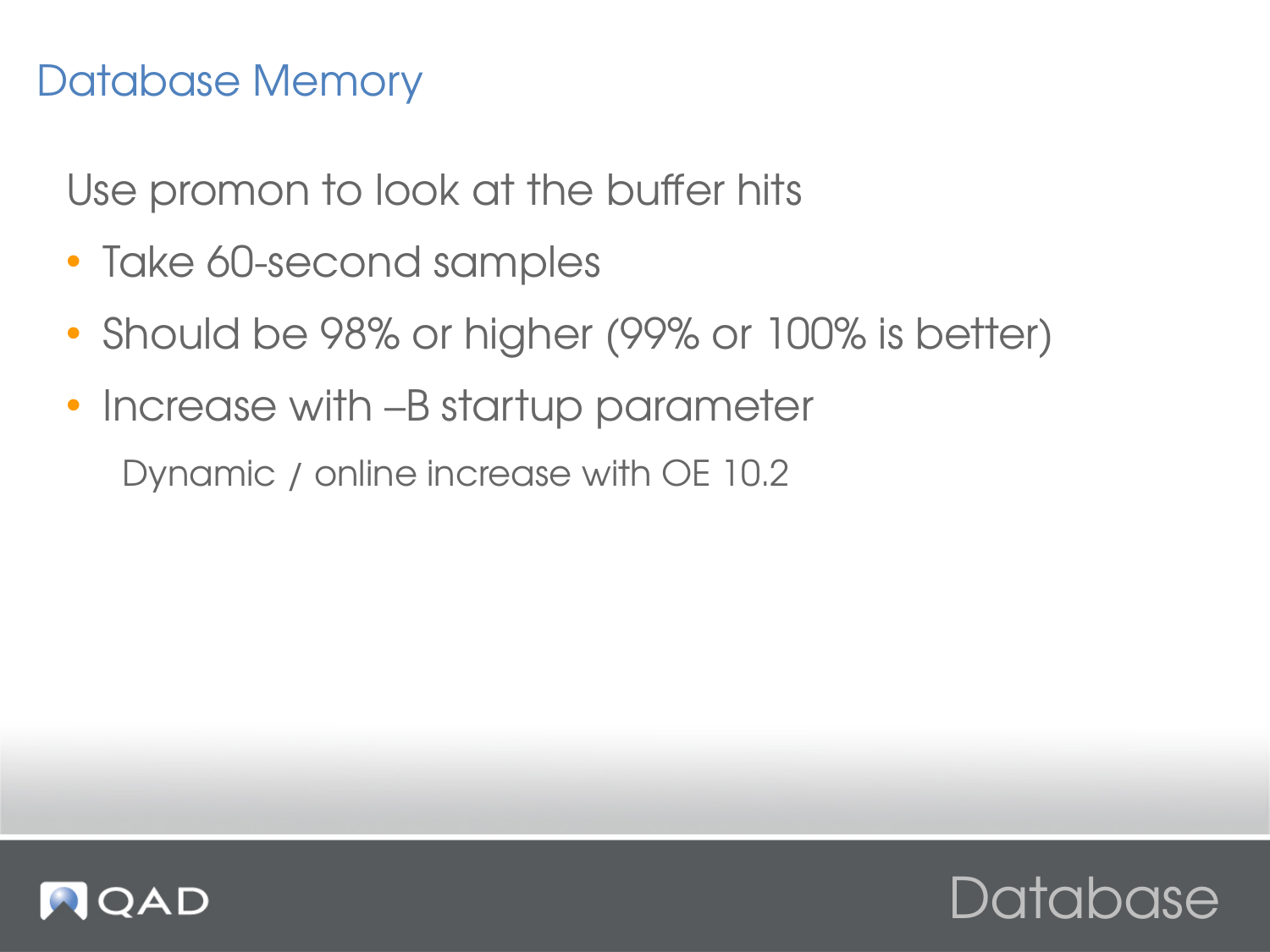

Database Memory
Use promon to look at the buffer hits
Take 60-second samples
Should be 98% or higher (99% or 100% is better)
Increase with –B startup parameter
Dynamic / online increase with OE 10.2
# Database